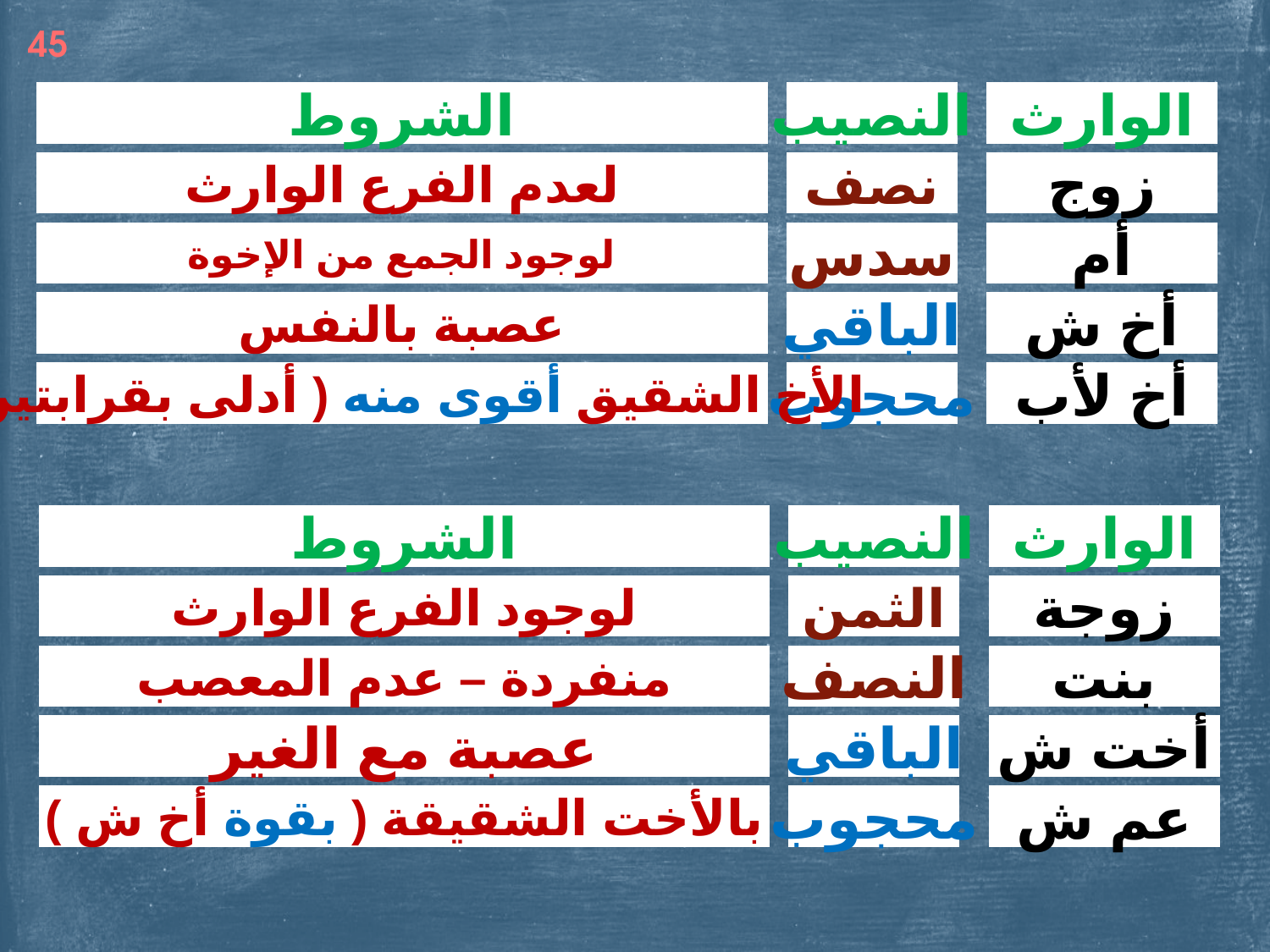

45
الشروط
النصيب
الوارث
لعدم الفرع الوارث
نصف
زوج
لوجود الجمع من الإخوة
سدس
أم
عصبة بالنفس
الباقي
أخ ش
الأخ الشقيق أقوى منه ( أدلى بقرابتين )
محجوب
أخ لأب
الشروط
النصيب
الوارث
لوجود الفرع الوارث
الثمن
زوجة
منفردة – عدم المعصب
النصف
بنت
عصبة مع الغير
الباقي
أخت ش
بالأخت الشقيقة ( بقوة أخ ش )
محجوب
عم ش